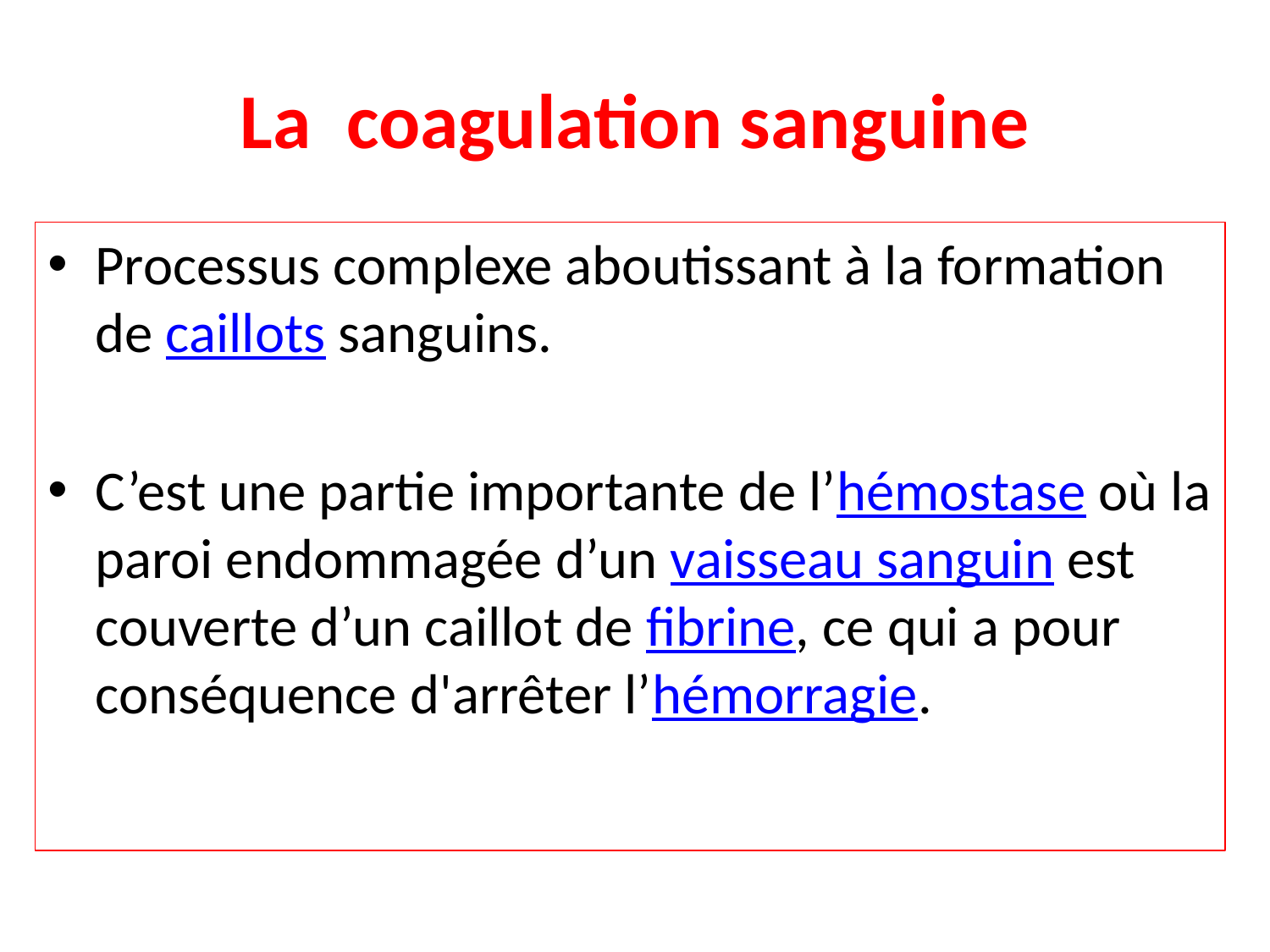

# La  coagulation sanguine
Processus complexe aboutissant à la formation de caillots sanguins.

C’est une partie importante de l’hémostase où la paroi endommagée d’un vaisseau sanguin est couverte d’un caillot de fibrine, ce qui a pour conséquence d'arrêter l’hémorragie.